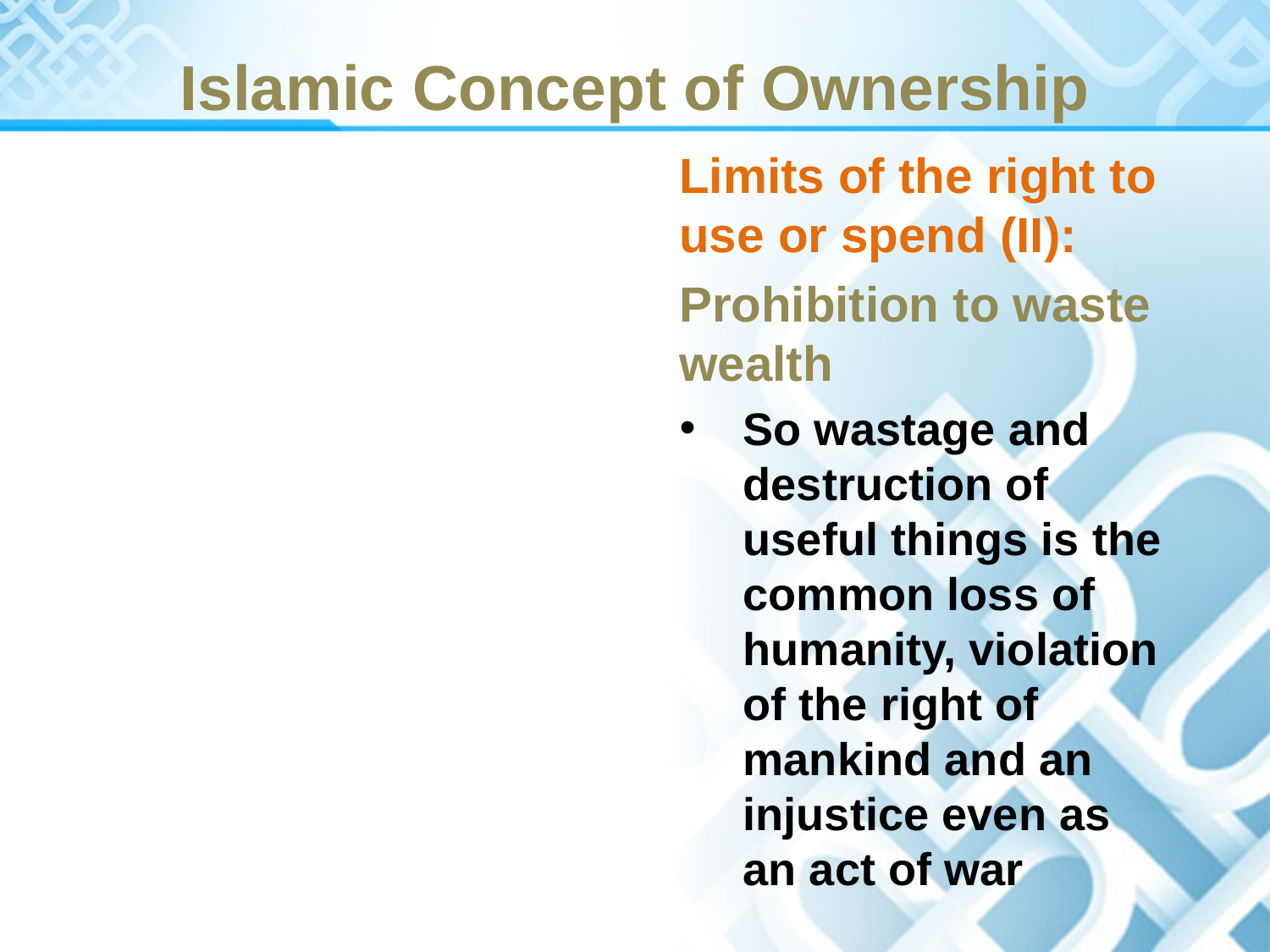

Islamic Concept of Ownership
Limits of the right to use or spend (II):
Prohibition to waste wealth
So wastage and destruction of useful things is the common loss of humanity, violation of the right of mankind and an injustice even as an act of war